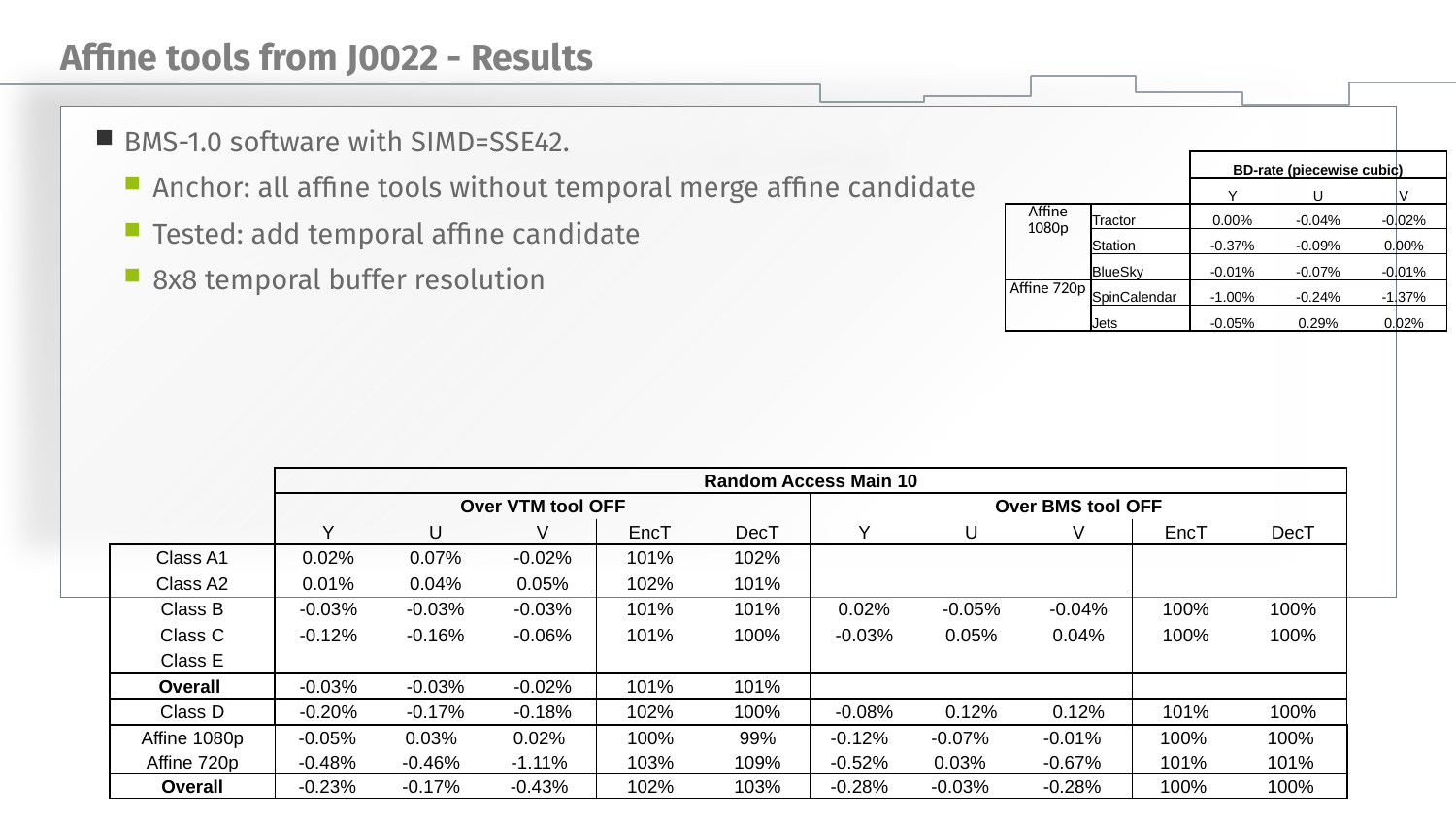

# Affine tools from J0022 - Results
BMS-1.0 software with SIMD=SSE42.
Anchor: all affine tools without temporal merge affine candidate
Tested: add temporal affine candidate
8x8 temporal buffer resolution
|  |  | BD-rate (piecewise cubic) |  |  |
| --- | --- | --- | --- | --- |
|  |  | Y | U | V |
| Affine 1080p | Tractor | 0.00% | -0.04% | -0.02% |
|  | Station | -0.37% | -0.09% | 0.00% |
|  | BlueSky | -0.01% | -0.07% | -0.01% |
| Affine 720p | SpinCalendar | -1.00% | -0.24% | -1.37% |
|  | Jets | -0.05% | 0.29% | 0.02% |
|  | Random Access Main 10 |  |  |  |  |  |  |  |  |  |
| --- | --- | --- | --- | --- | --- | --- | --- | --- | --- | --- |
|  | Over VTM tool OFF |  |  |  |  | Over BMS tool OFF |  |  |  |  |
|  | Y | U | V | EncT | DecT | Y | U | V | EncT | DecT |
| Class A1 | 0.02% | 0.07% | -0.02% | 101% | 102% |  |  |  |  |  |
| Class A2 | 0.01% | 0.04% | 0.05% | 102% | 101% |  |  |  |  |  |
| Class B | -0.03% | -0.03% | -0.03% | 101% | 101% | 0.02% | -0.05% | -0.04% | 100% | 100% |
| Class C | -0.12% | -0.16% | -0.06% | 101% | 100% | -0.03% | 0.05% | 0.04% | 100% | 100% |
| Class E |  |  |  |  |  |  |  |  |  |  |
| Overall | -0.03% | -0.03% | -0.02% | 101% | 101% |  |  |  |  |  |
| Class D | -0.20% | -0.17% | -0.18% | 102% | 100% | -0.08% | 0.12% | 0.12% | 101% | 100% |
| Affine 1080p | -0.05% | 0.03% | 0.02% | 100% | 99% | -0.12% | -0.07% | -0.01% | 100% | 100% |
| --- | --- | --- | --- | --- | --- | --- | --- | --- | --- | --- |
| Affine 720p | -0.48% | -0.46% | -1.11% | 103% | 109% | -0.52% | 0.03% | -0.67% | 101% | 101% |
| Overall | -0.23% | -0.17% | -0.43% | 102% | 103% | -0.28% | -0.03% | -0.28% | 100% | 100% |